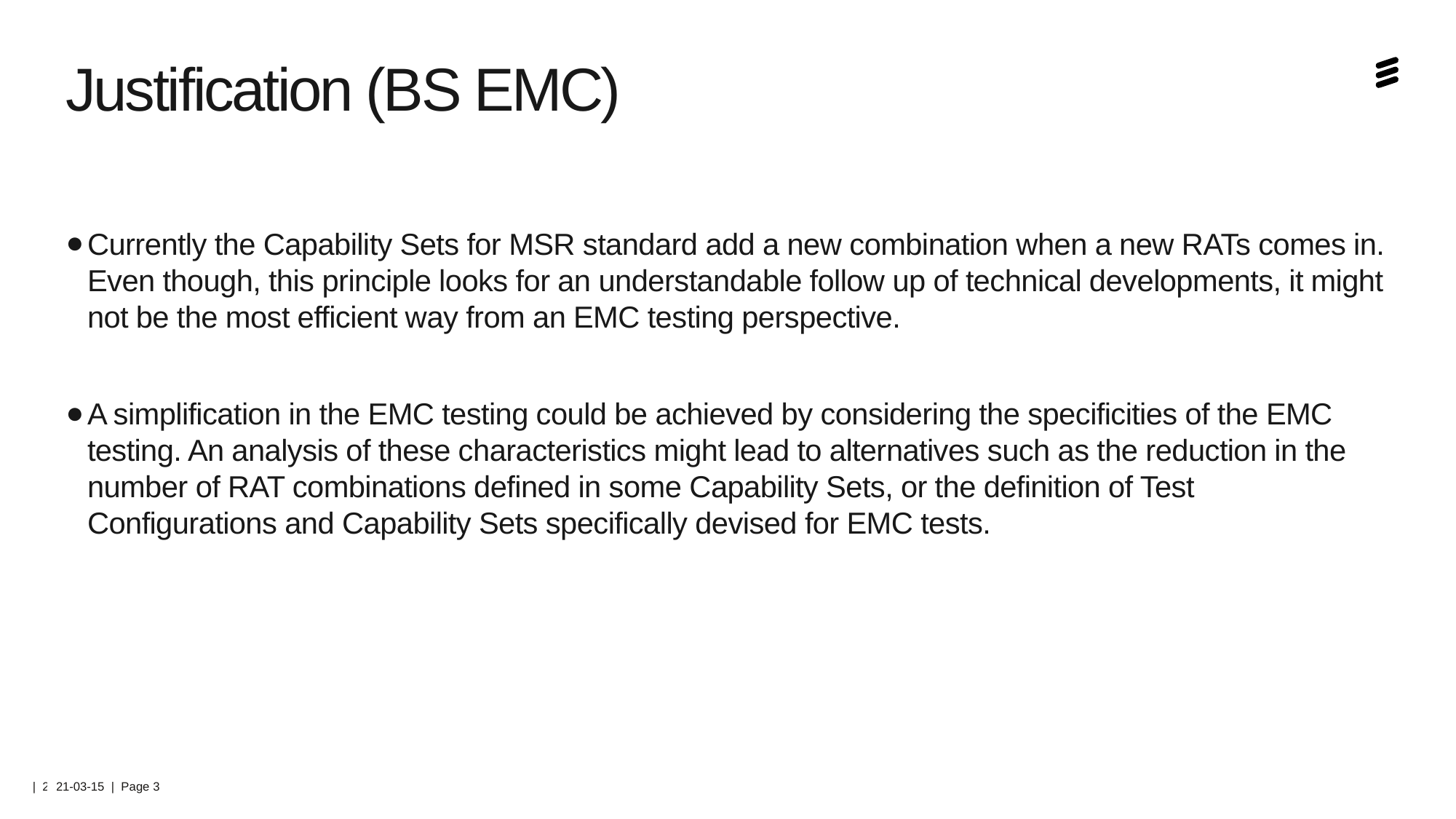

# Justification (BS EMC)
Currently the Capability Sets for MSR standard add a new combination when a new RATs comes in. Even though, this principle looks for an understandable follow up of technical developments, it might not be the most efficient way from an EMC testing perspective.

A simplification in the EMC testing could be achieved by considering the specificities of the EMC testing. An analysis of these characteristics might lead to alternatives such as the reduction in the number of RAT combinations defined in some Capability Sets, or the definition of Test Configurations and Capability Sets specifically devised for EMC tests.